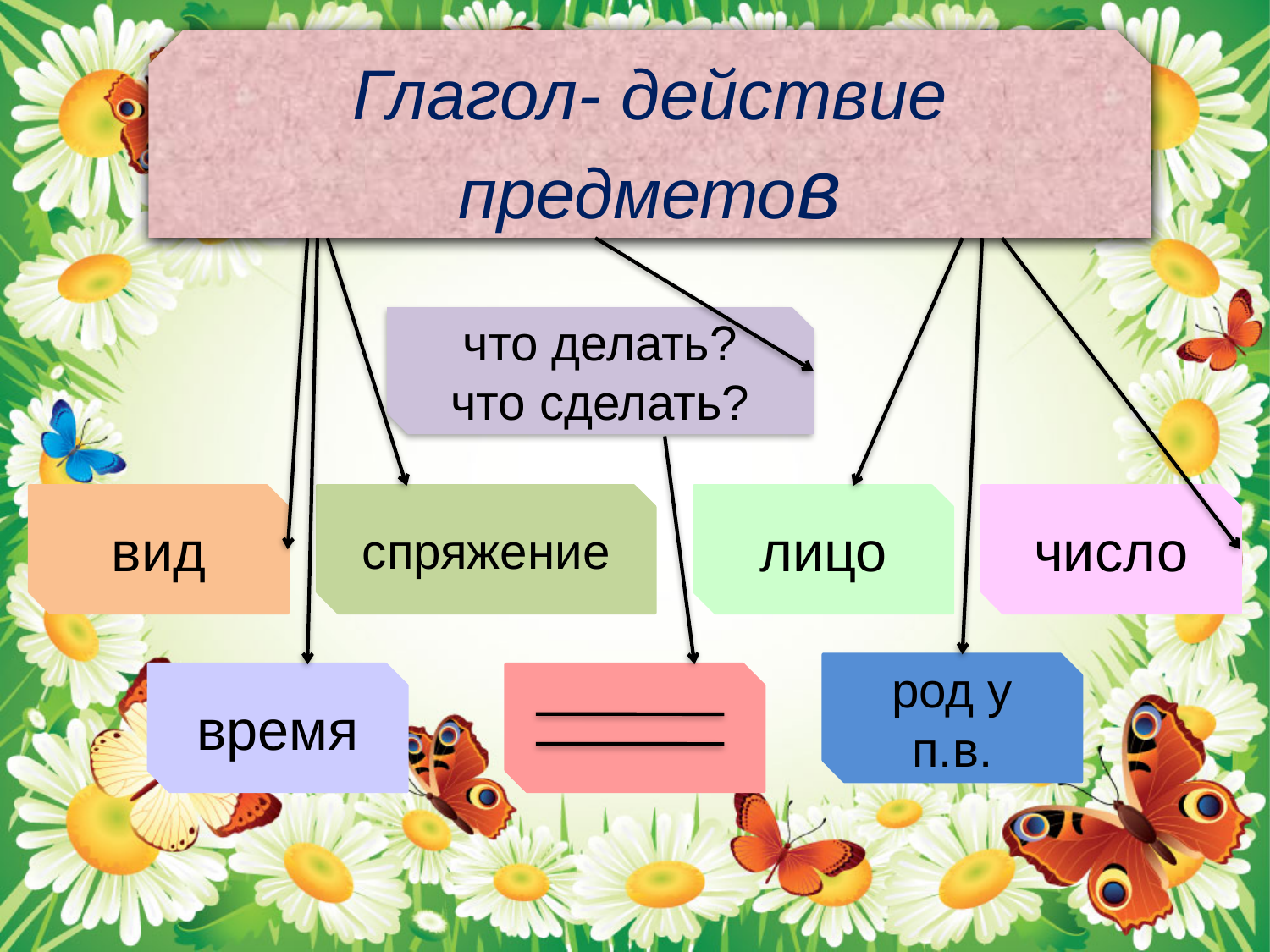

Глагол- действие предметов
что делать?
что сделать?
вид
спряжение
лицо
число
род у п.в.
время